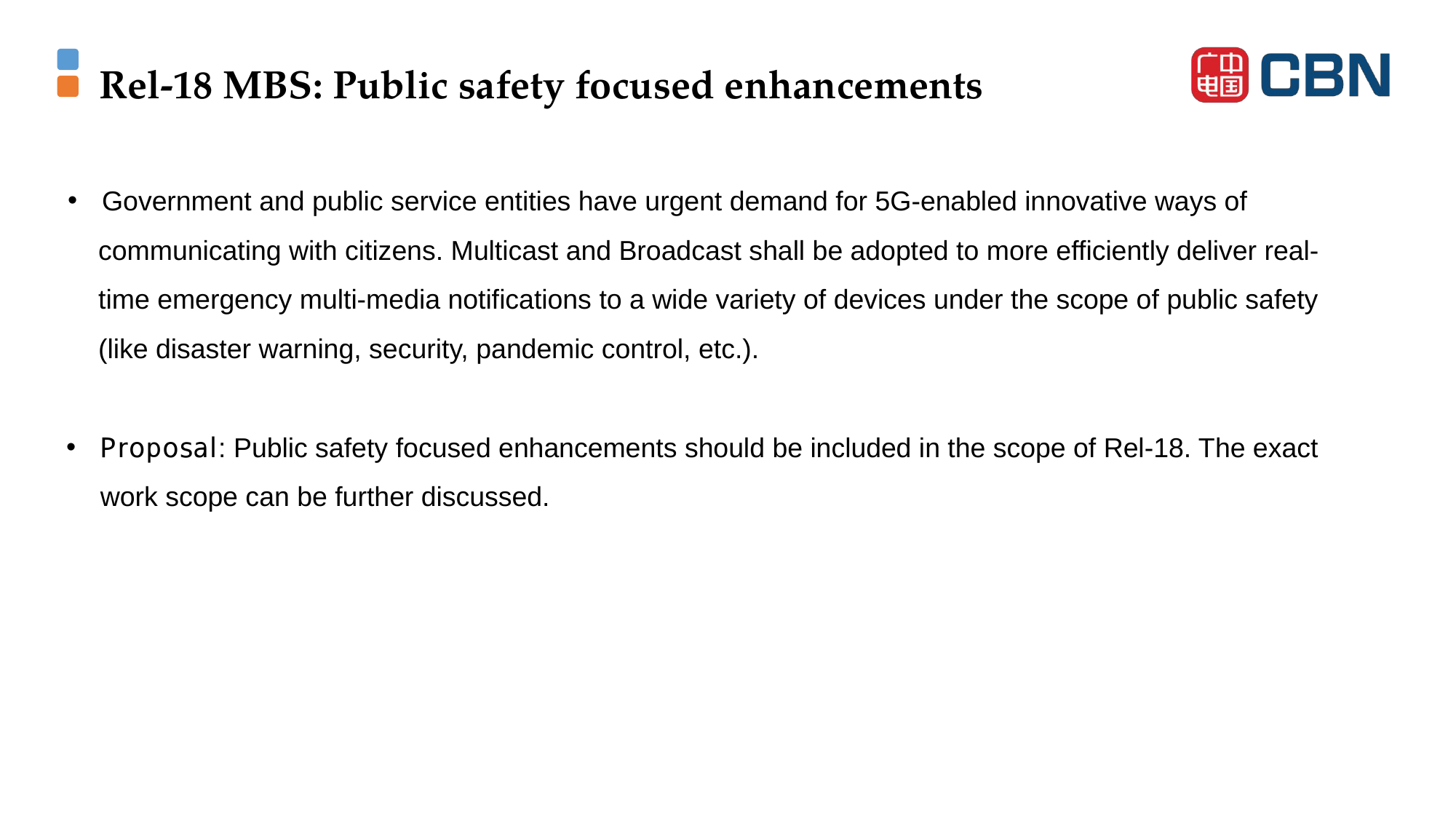

# Rel-18 MBS: Public safety focused enhancements
Government and public service entities have urgent demand for 5G-enabled innovative ways of
    communicating with citizens. Multicast and Broadcast shall be adopted to more efficiently deliver real-
    time emergency multi-media notifications to a wide variety of devices under the scope of public safety
    (like disaster warning, security, pandemic control, etc.).

Proposal: Public safety focused enhancements should be included in the scope of Rel-18. The exact work scope can be further discussed.